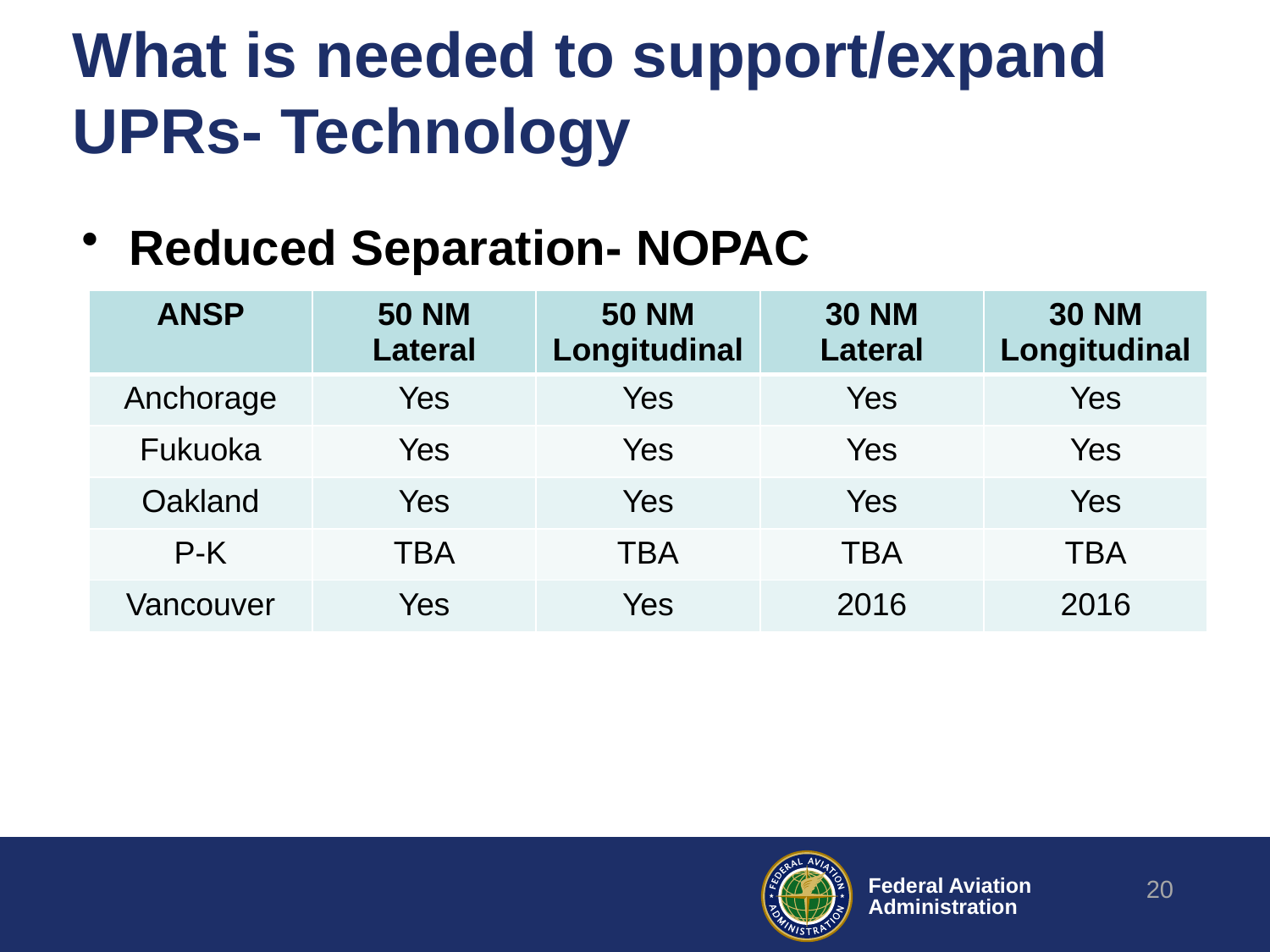

# What is needed to support/expand UPRs- Technology
Reduced Separation- NOPAC
| ANSP | 50 NM Lateral | 50 NM Longitudinal | 30 NM Lateral | 30 NM Longitudinal |
| --- | --- | --- | --- | --- |
| Anchorage | Yes | Yes | Yes | Yes |
| Fukuoka | Yes | Yes | Yes | Yes |
| Oakland | Yes | Yes | Yes | Yes |
| P-K | TBA | TBA | TBA | TBA |
| Vancouver | Yes | Yes | 2016 | 2016 |
20